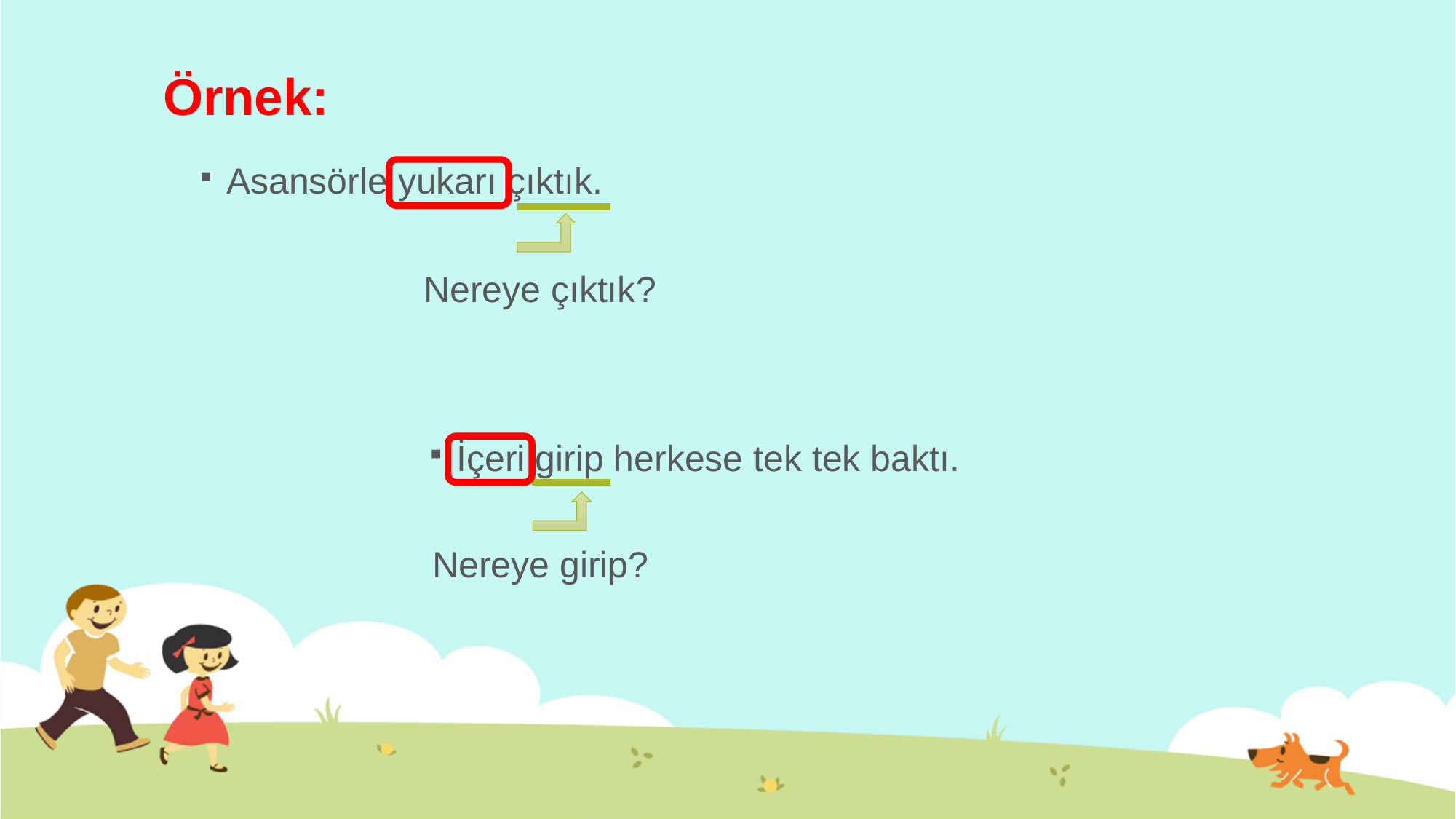

# Örnek:
Asansörle yukarı çıktık.

Nereye çıktık?
İçeri girip herkese tek tek baktı.

Nereye girip?